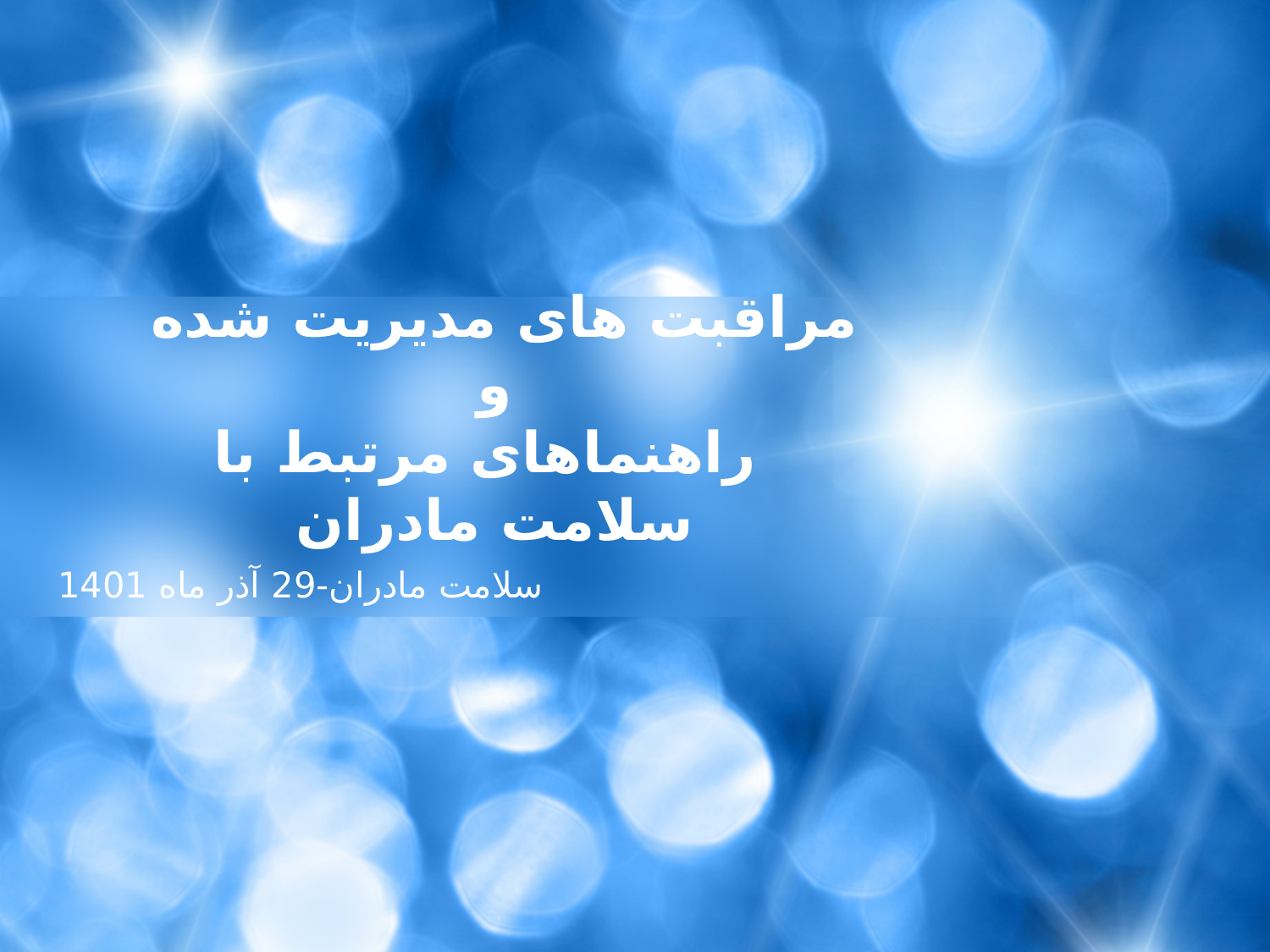

# مراقبت های مدیریت شده و راهنماهای مرتبط با سلامت مادران
سلامت مادران-29 آذر ماه 1401